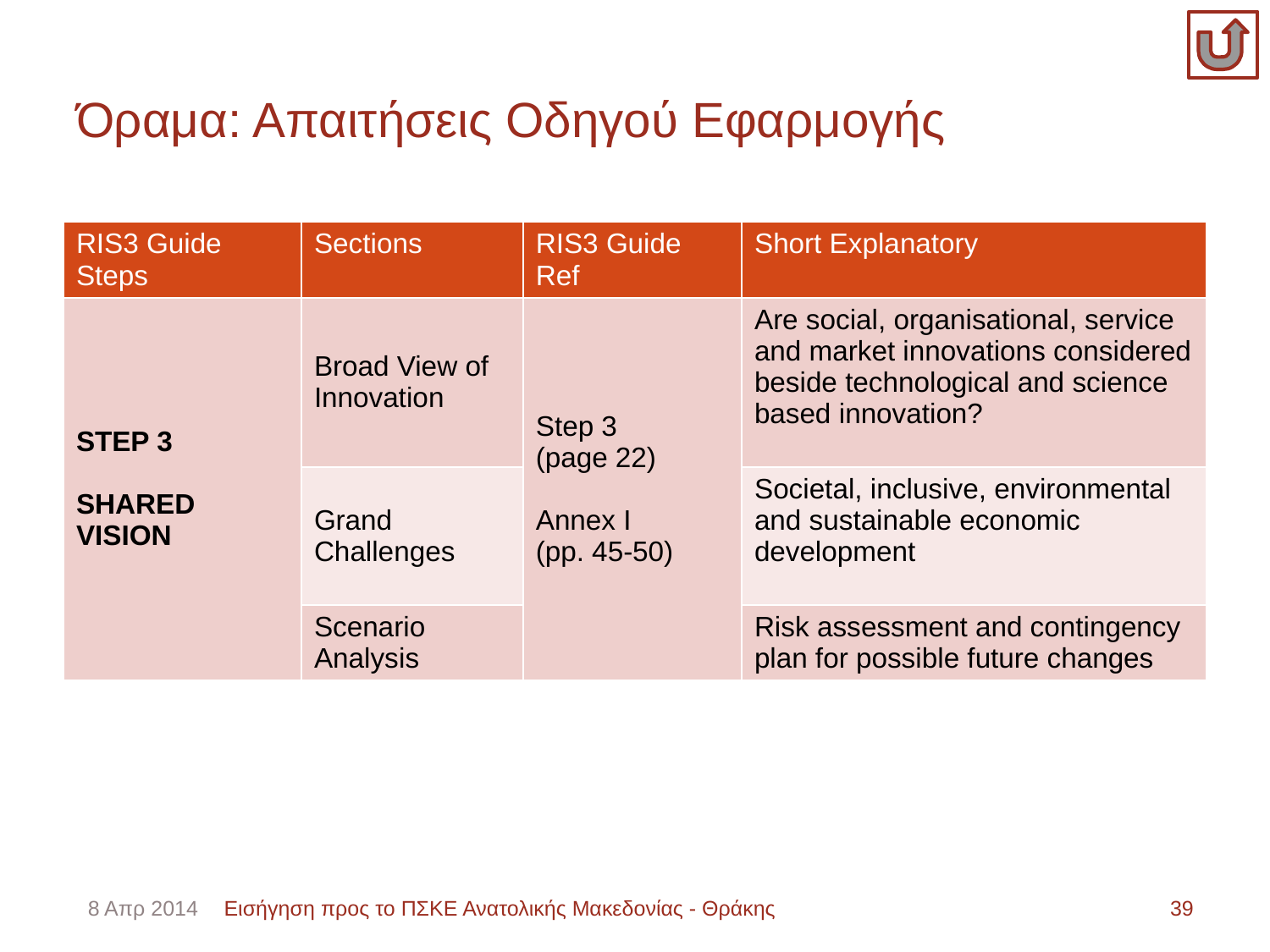

# Όραμα: Απαιτήσεις Οδηγού Εφαρμογής
| RIS3 Guide Steps | Sections | RIS3 Guide Ref | Short Explanatory |
| --- | --- | --- | --- |
| STEP 3 SHARED VISION | Broad View of Innovation | Step 3 (page 22) Annex I (pp. 45-50) | Are social, organisational, service and market innovations considered beside technological and science based innovation? |
|  | Grand Challenges |  | Societal, inclusive, environmental and sustainable economic development |
|  | Scenario Analysis |  | Risk assessment and contingency plan for possible future changes |
8 Απρ 2014
Εισήγηση προς το ΠΣΚΕ Ανατολικής Μακεδονίας - Θράκης
39